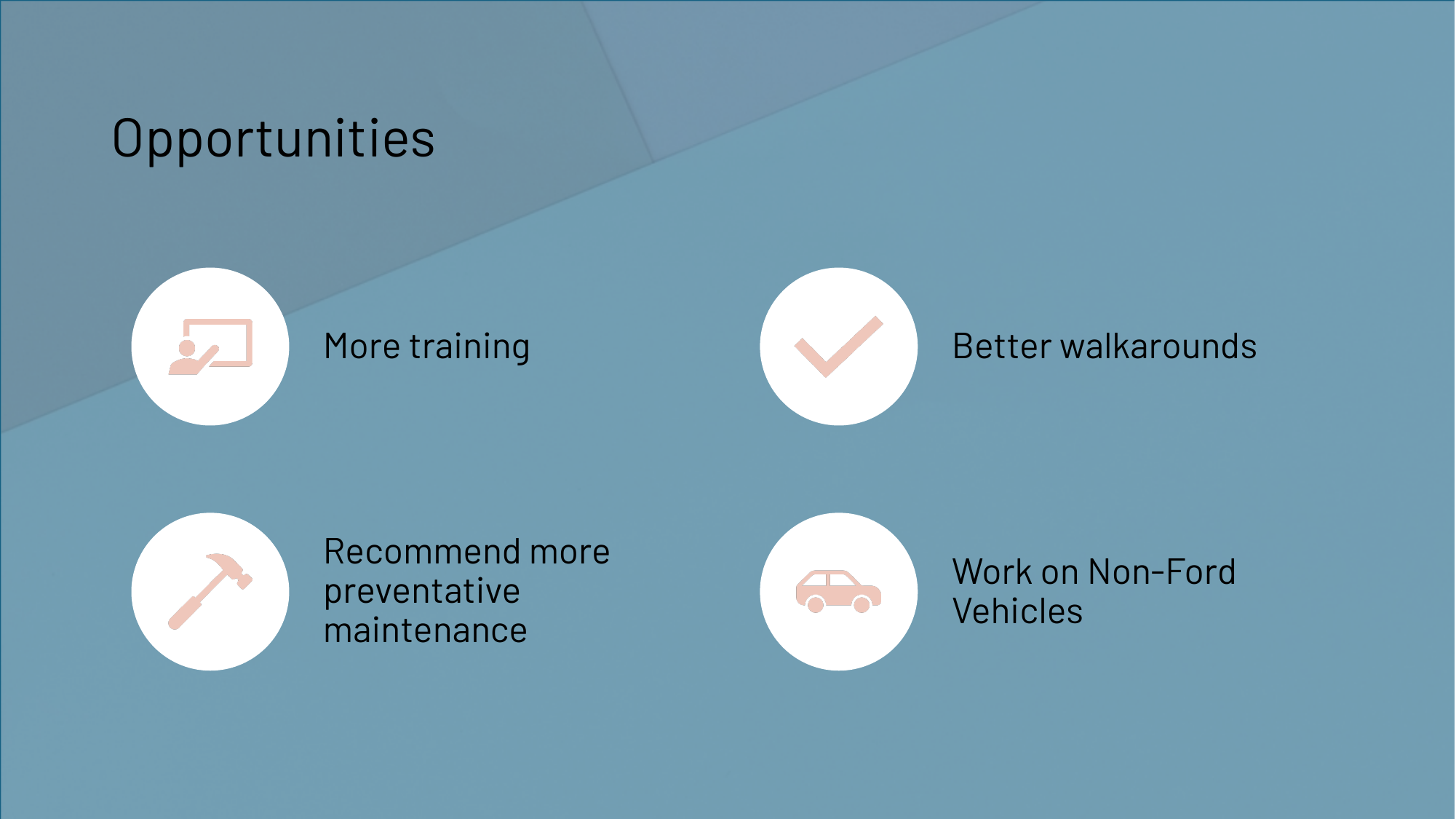

# Opportunities
More training
Better walkarounds
Recommend more preventative maintenance
Work on Non-Ford Vehicles